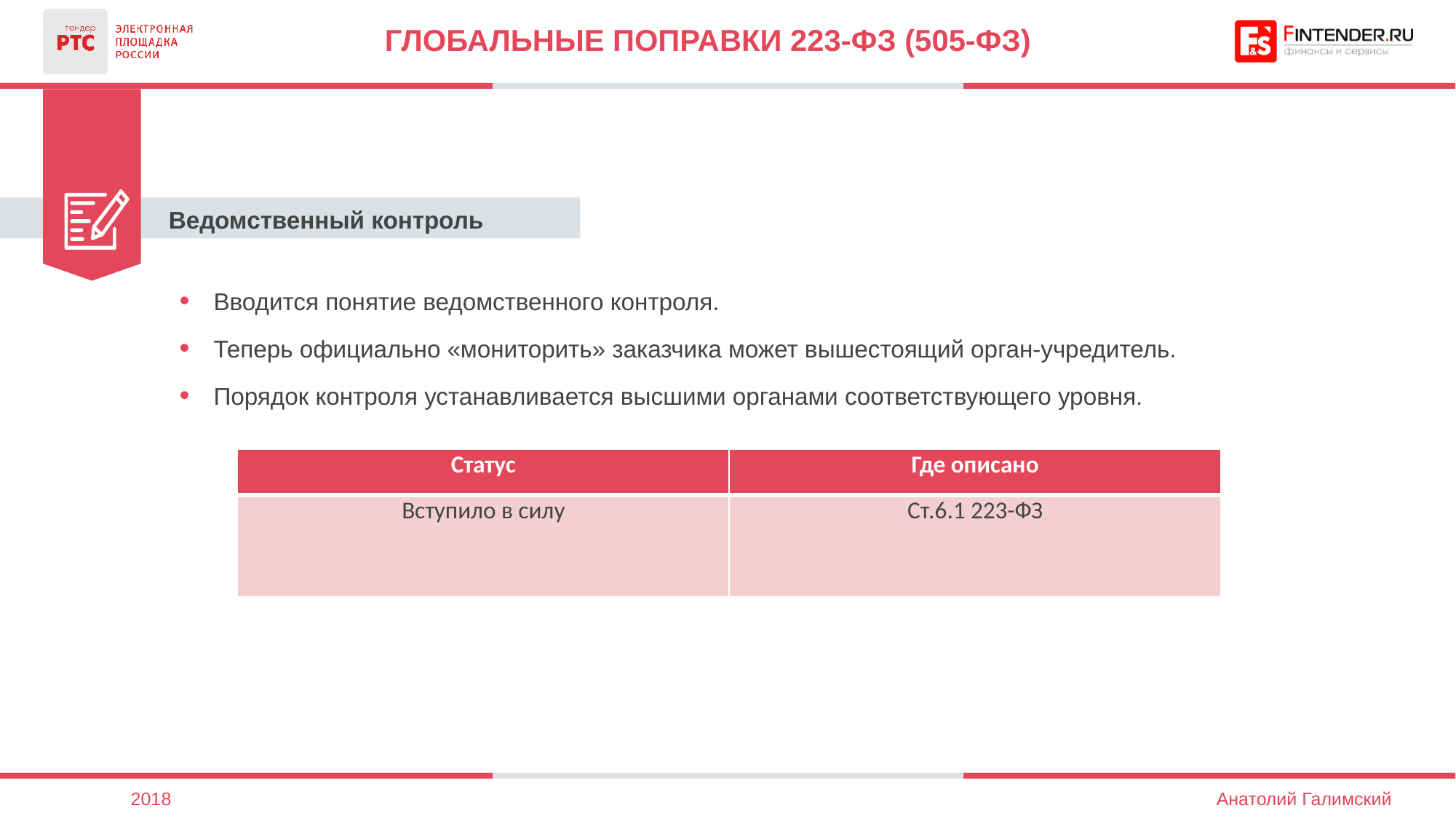

# ГЛОБАЛЬНЫЕ ПОПРАВКИ 223-фз (505-фз)

Ведомственный контроль
Вводится понятие ведомственного контроля.
Теперь официально «мониторить» заказчика может вышестоящий орган-учредитель.
Порядок контроля устанавливается высшими органами соответствующего уровня.
| Статус | Где описано |
| --- | --- |
| Вступило в силу | Ст.6.1 223-ФЗ |
2018
Анатолий Галимский